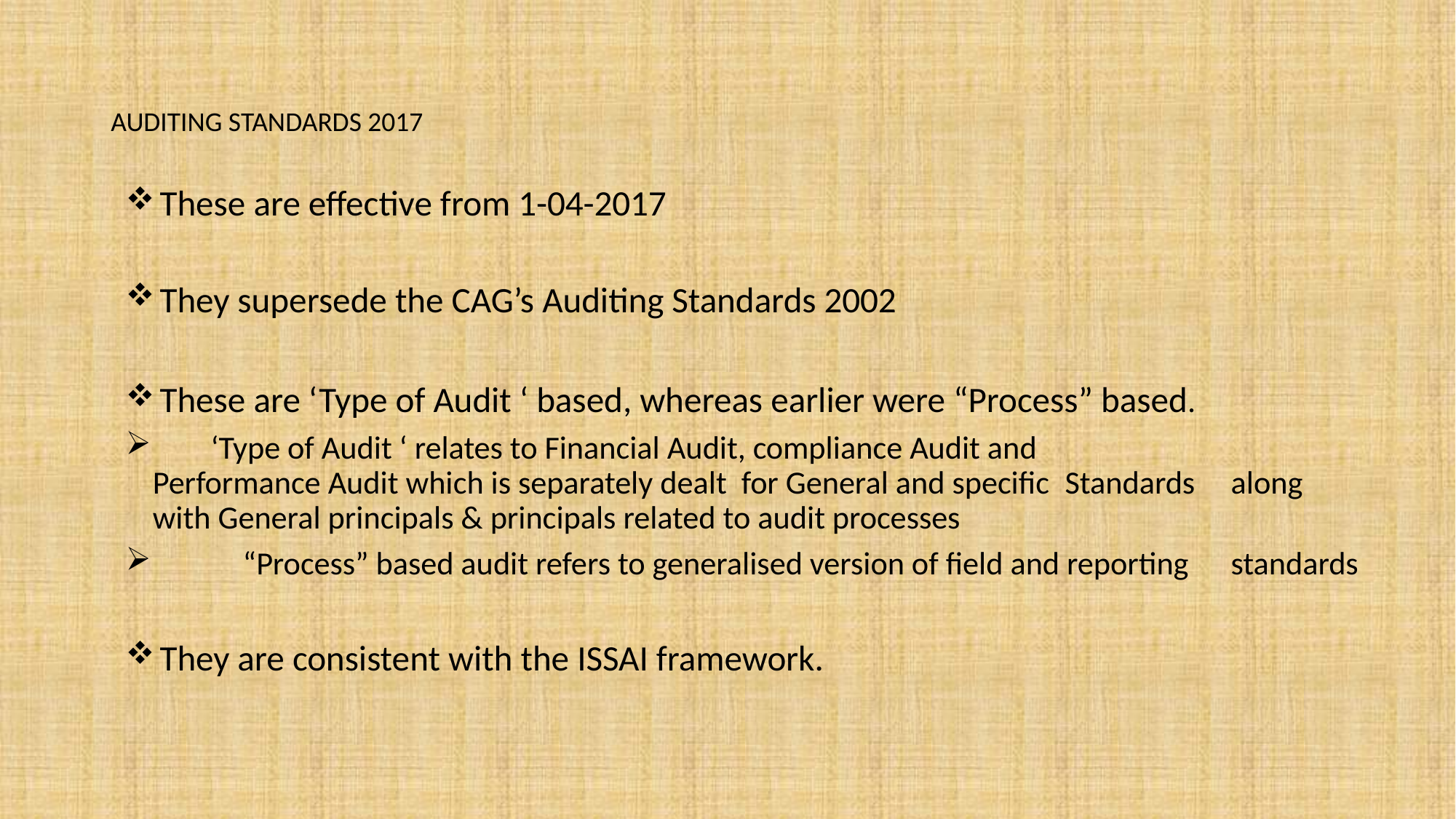

# AUDITING STANDARDS 2017
 These are effective from 1-04-2017

 They supersede the CAG’s Auditing Standards 2002

 These are ‘Type of Audit ‘ based, whereas earlier were “Process” based.
        ‘Type of Audit ‘ relates to Financial Audit, compliance Audit and                      	Performance Audit which is separately dealt  for General and specific 	Standards 	along with General principals & principals related to audit processes
  	 “Process” based audit refers to generalised version of field and reporting 	standards

 They are consistent with the ISSAI framework.